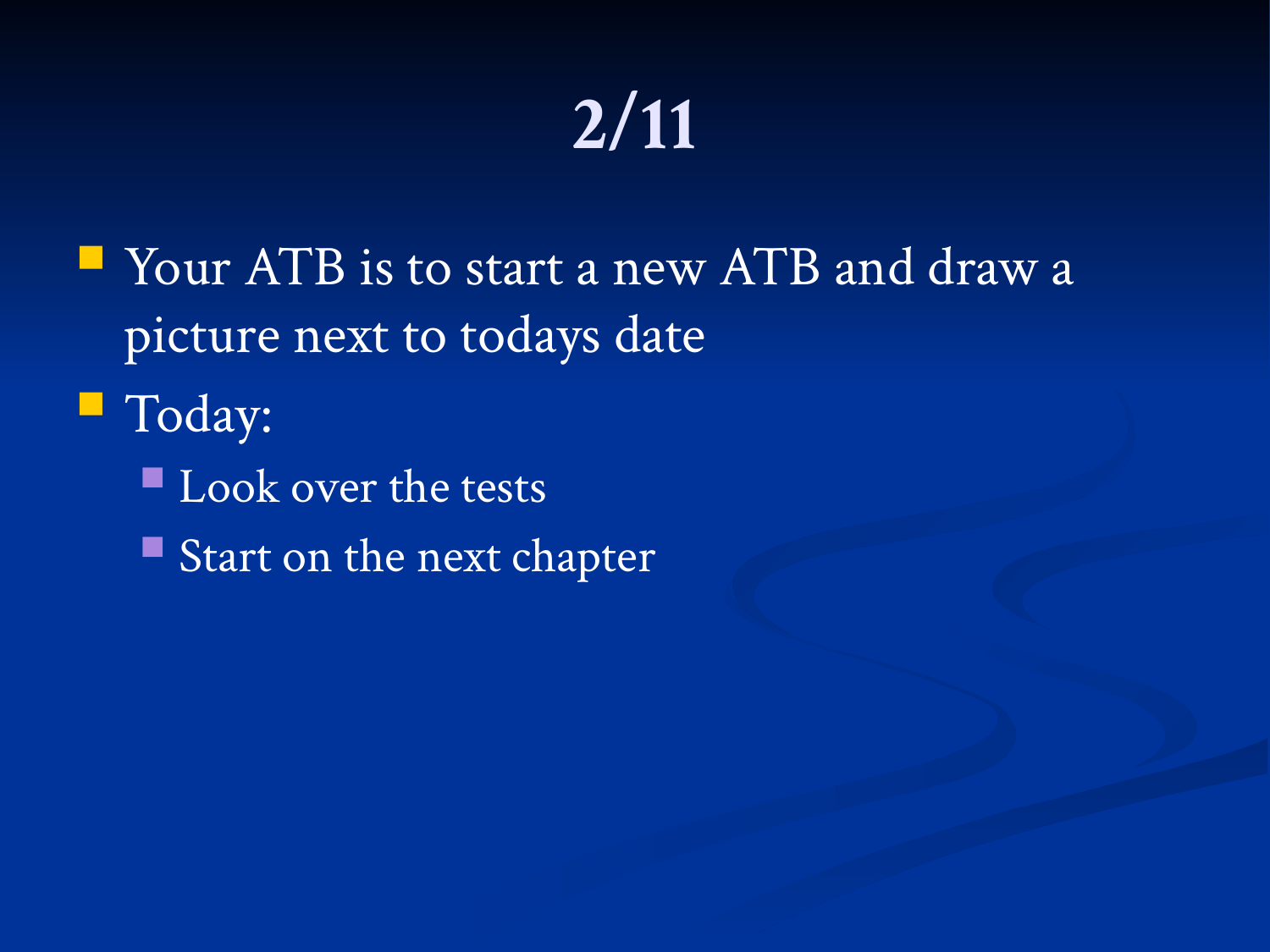

# 2/11
Your ATB is to start a new ATB and draw a picture next to todays date
Today:
Look over the tests
Start on the next chapter